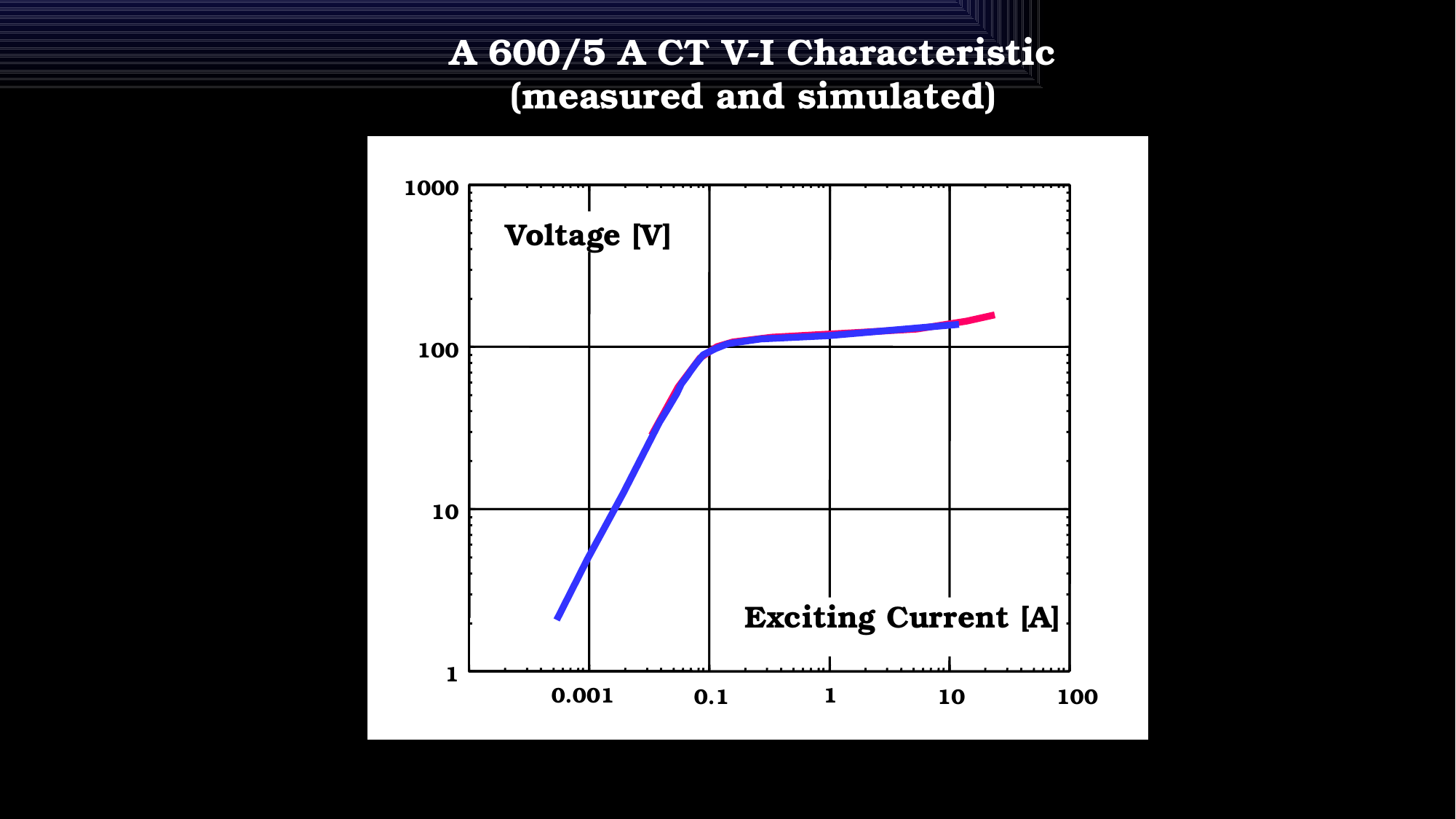

A 600/5 A CT V-I Characteristic
(measured and simulated)

1000
100
10
1

Voltage [V]

Exciting Current [A]

0.001
1
0.1
10
100